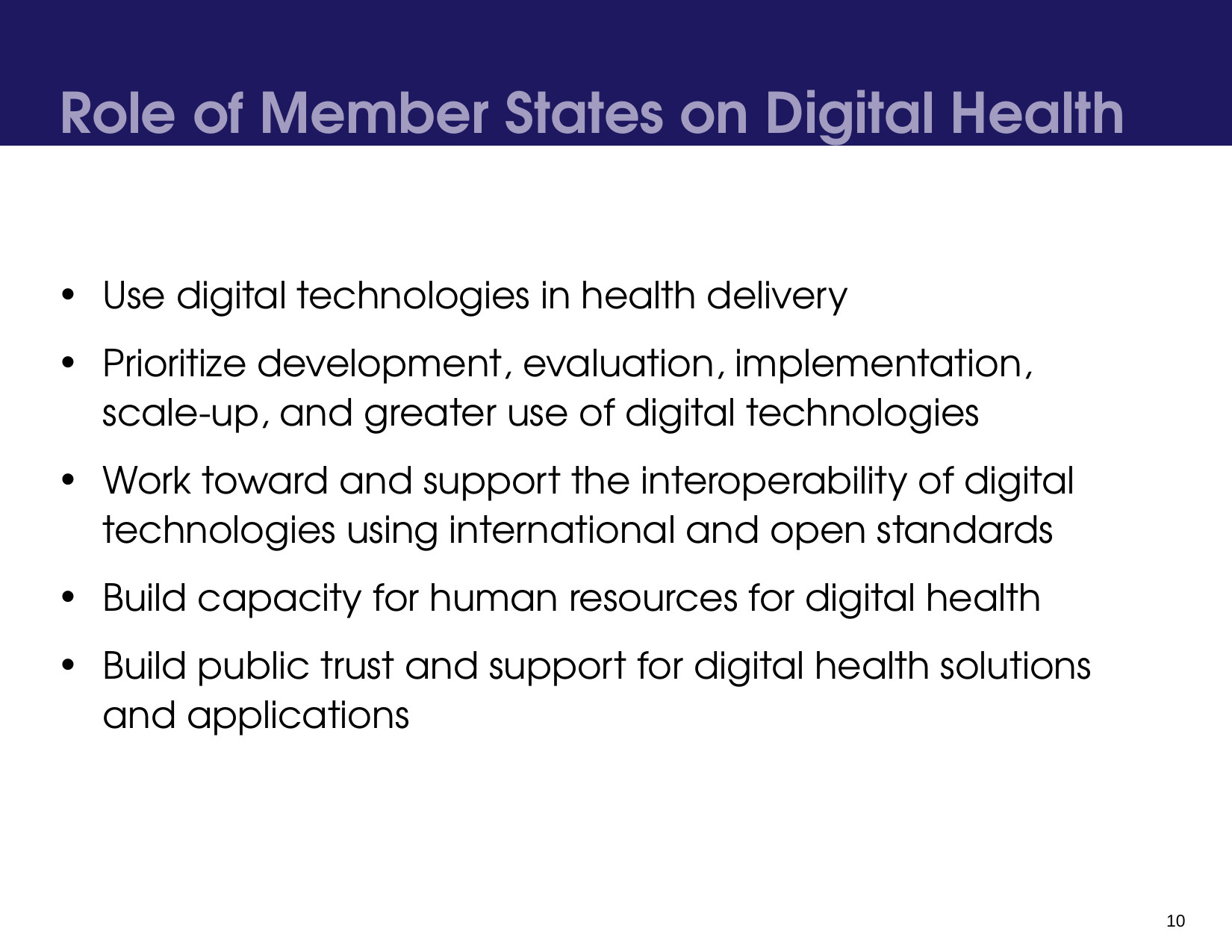

# Role of Member States on Digital Health
Use digital technologies in health delivery
Prioritize development, evaluation, implementation, scale‑up, and greater use of digital technologies
Work toward and support the interoperability of digital technologies using international and open standards
Build capacity for human resources for digital health
Build public trust and support for digital health solutions and applications
10